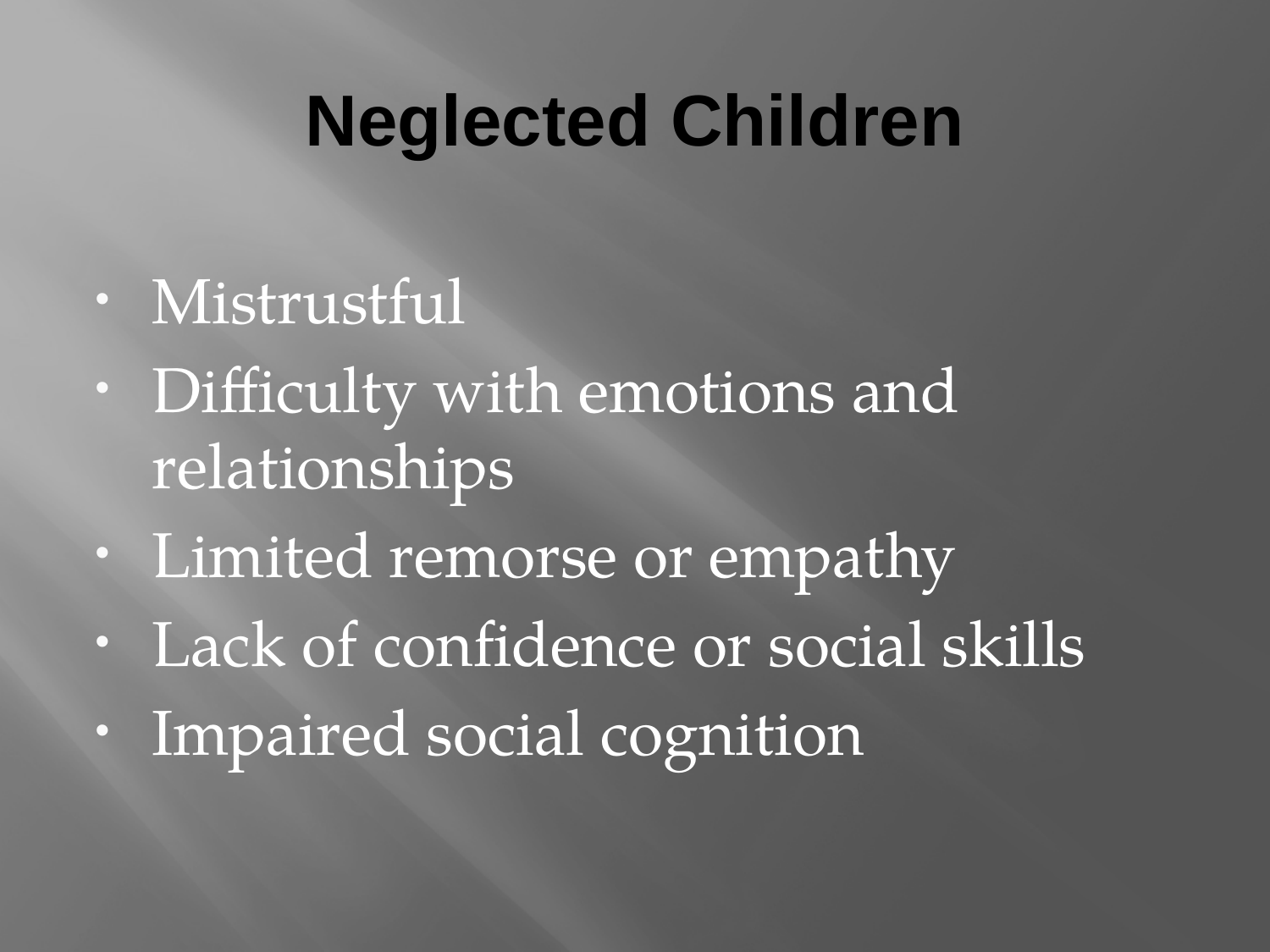

# Neglected Children
Mistrustful
Difficulty with emotions and relationships
Limited remorse or empathy
Lack of confidence or social skills
Impaired social cognition